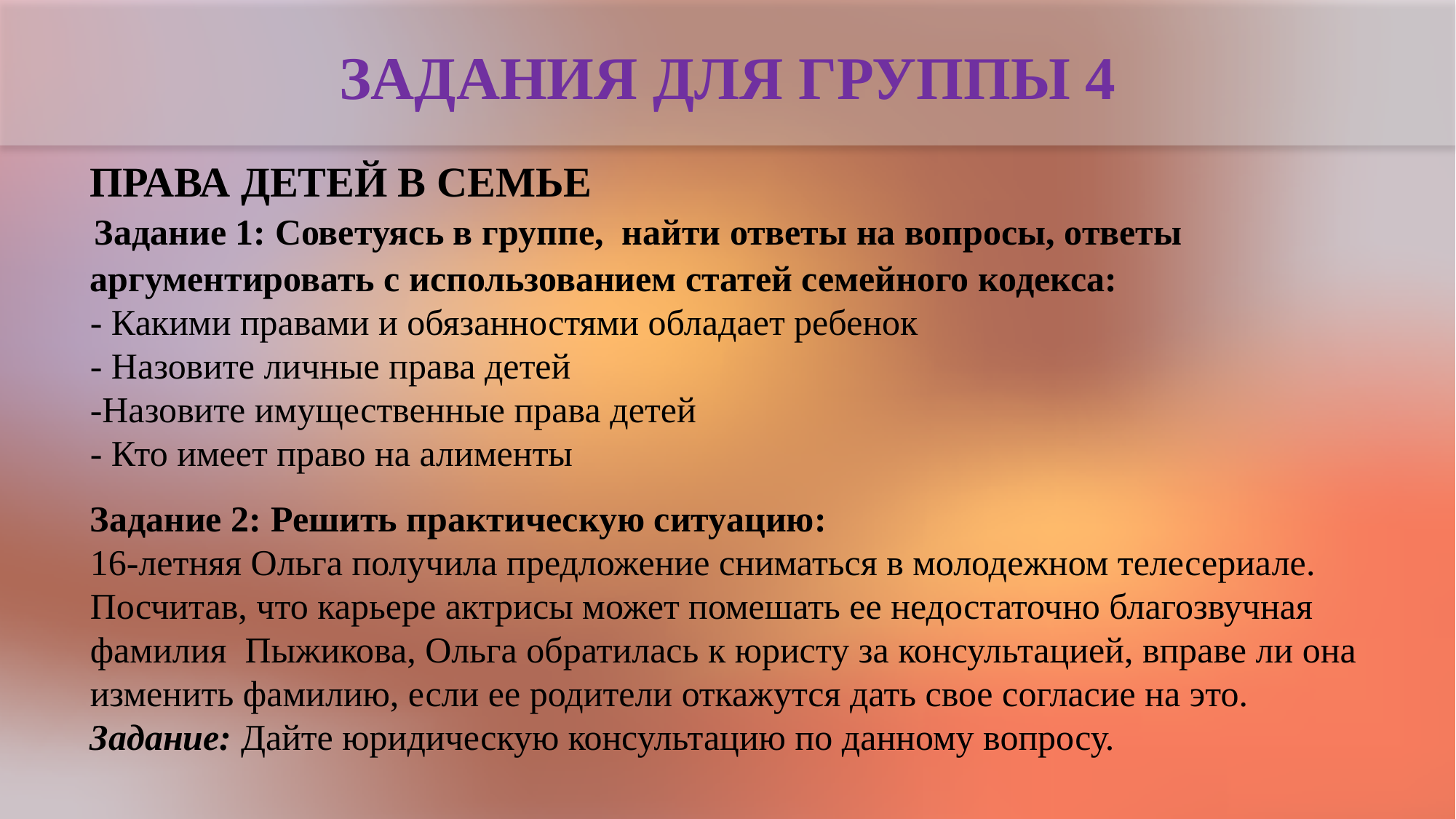

# ЗАДАНИЯ ДЛЯ ГРУППЫ 4
ПРАВА ДЕТЕЙ В СЕМЬЕ
 Задание 1: Советуясь в группе,  найти ответы на вопросы, ответы аргументировать с использованием статей семейного кодекса:
- Какими правами и обязанностями обладает ребенок
- Назовите личные права детей
-Назовите имущественные права детей
- Кто имеет право на алименты
Задание 2: Решить практическую ситуацию:
16-летняя Ольга получила предложение сниматься в молодежном телесериале. Посчитав, что карьере актрисы может помешать ее недостаточно благозвучная фамилия  Пыжикова, Ольга обратилась к юристу за консультацией, вправе ли она изменить фамилию, если ее родители откажутся дать свое согласие на это.
Задание: Дайте юридическую консультацию по данному вопросу.